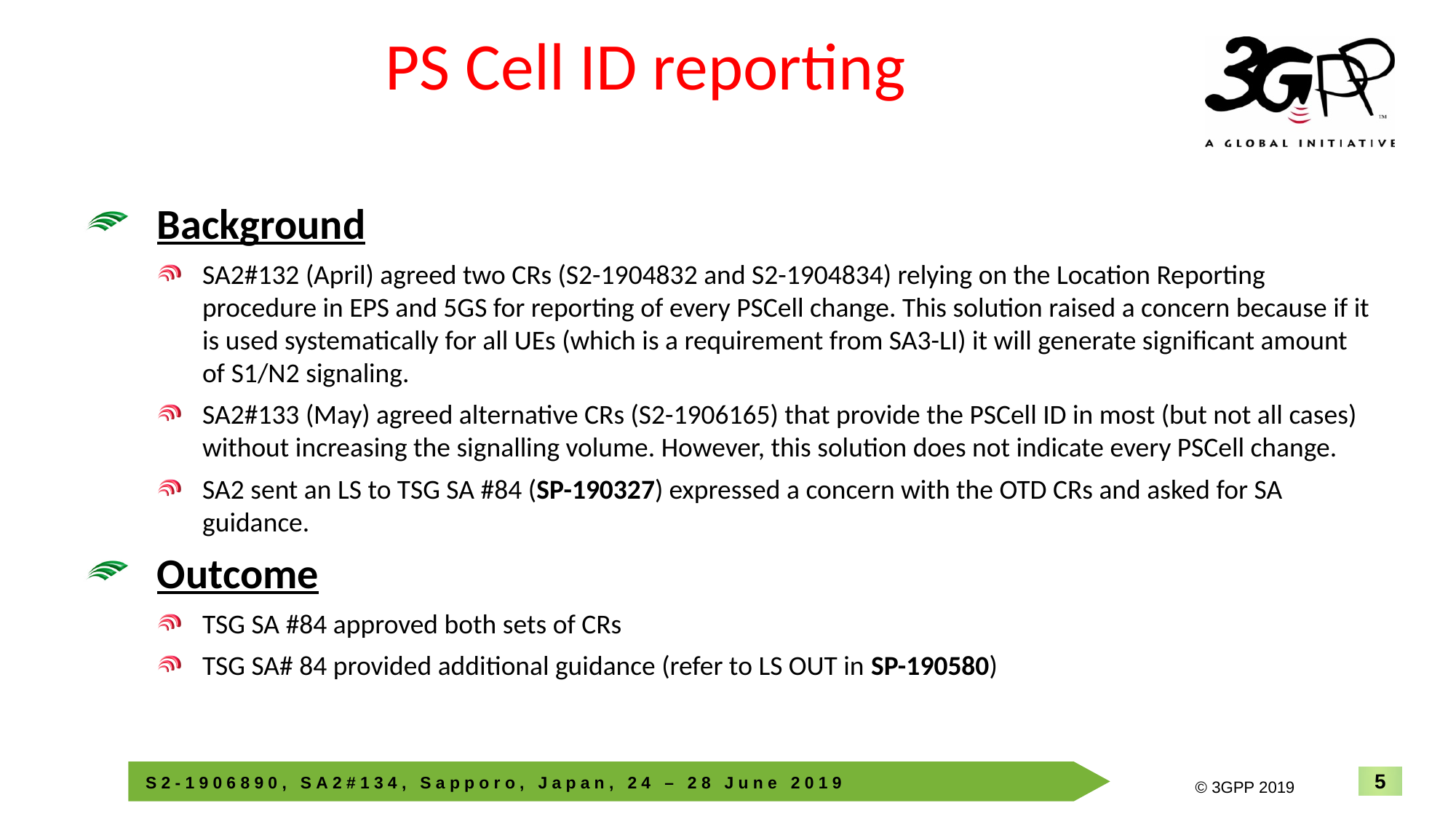

5
INTEL CONFIDENTIAL
# PS Cell ID reporting
Background
SA2#132 (April) agreed two CRs (S2-1904832 and S2-1904834) relying on the Location Reporting procedure in EPS and 5GS for reporting of every PSCell change. This solution raised a concern because if it is used systematically for all UEs (which is a requirement from SA3-LI) it will generate significant amount of S1/N2 signaling.
SA2#133 (May) agreed alternative CRs (S2-1906165) that provide the PSCell ID in most (but not all cases) without increasing the signalling volume. However, this solution does not indicate every PSCell change.
SA2 sent an LS to TSG SA #84 (SP-190327) expressed a concern with the OTD CRs and asked for SA guidance.
Outcome
TSG SA #84 approved both sets of CRs
TSG SA# 84 provided additional guidance (refer to LS OUT in SP-190580)